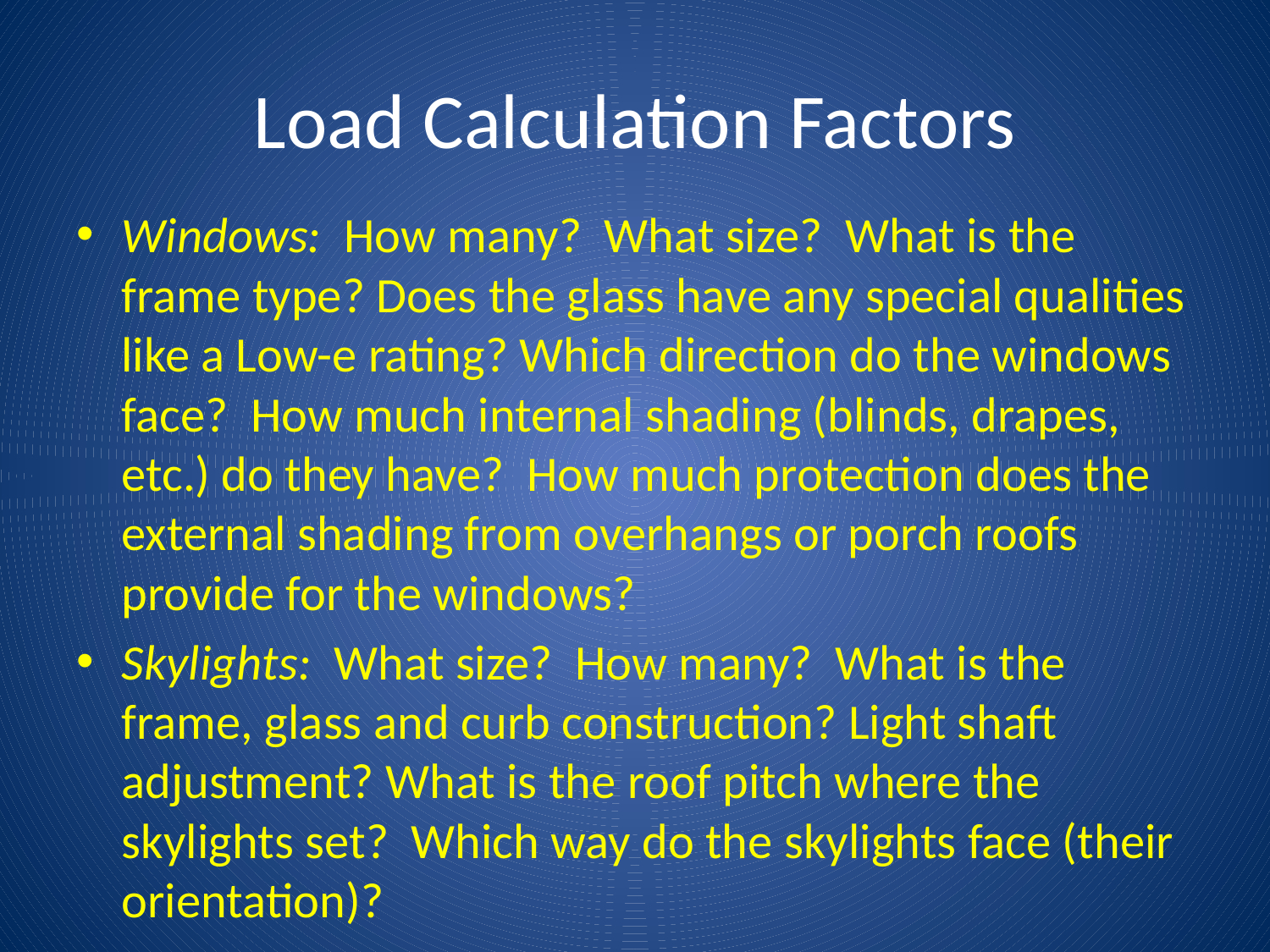

# Load Calculation Factors
Windows:  How many?  What size?  What is the frame type? Does the glass have any special qualities like a Low-e rating? Which direction do the windows face?  How much internal shading (blinds, drapes, etc.) do they have?  How much protection does the external shading from overhangs or porch roofs provide for the windows?
Skylights:  What size?  How many?  What is the frame, glass and curb construction? Light shaft adjustment? What is the roof pitch where the skylights set?  Which way do the skylights face (their orientation)?